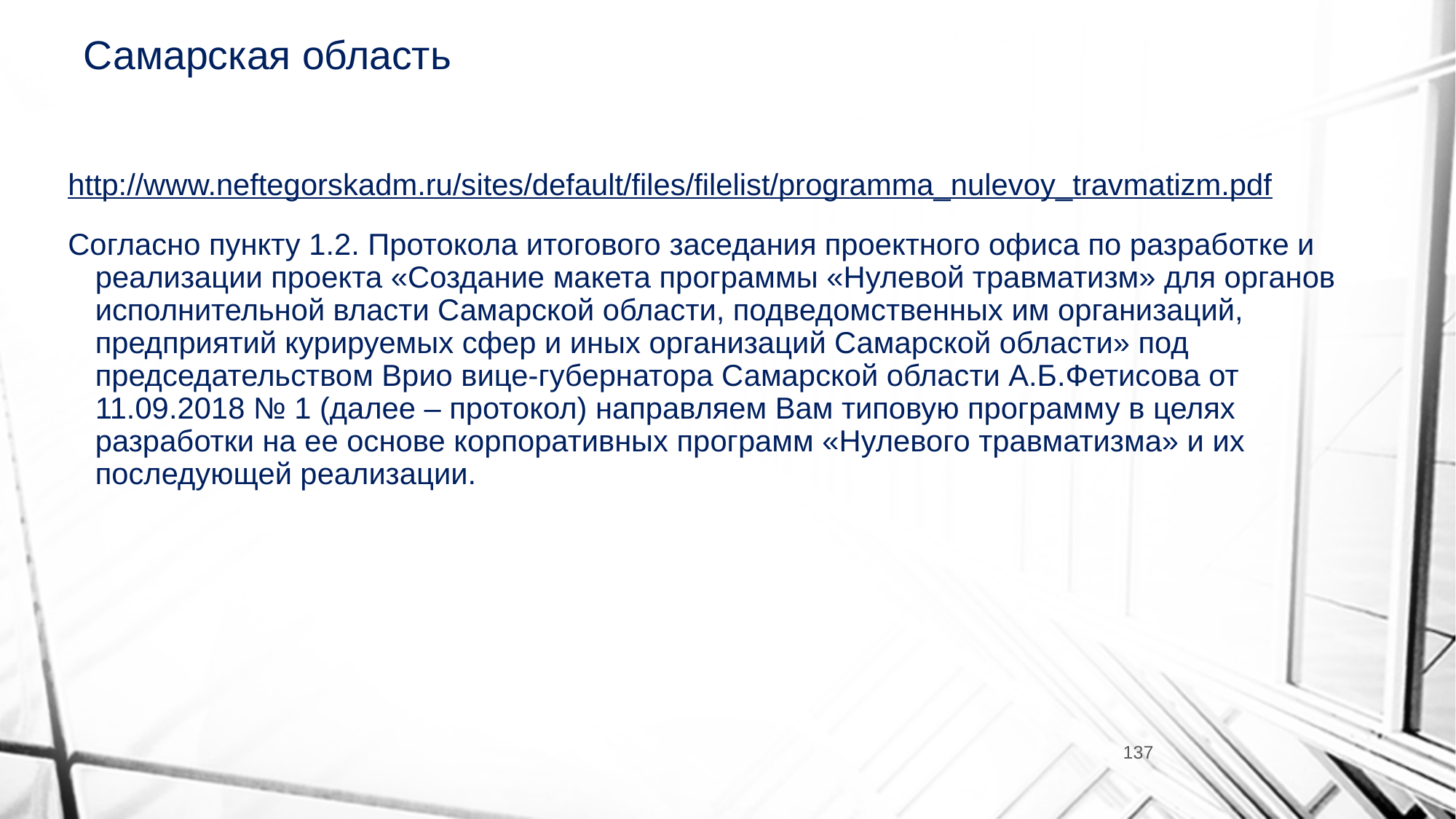

# Самарская область

http://www.neftegorskadm.ru/sites/default/files/filelist/programma_nulevoy_travmatizm.pdf
Согласно пункту 1.2. Протокола итогового заседания проектного офиса по разработке и реализации проекта «Создание макета программы «Нулевой травматизм» для органов исполнительной власти Самарской области, подведомственных им организаций, предприятий курируемых сфер и иных организаций Самарской области» под председательством Врио вице-губернатора Самарской области А.Б.Фетисова от 11.09.2018 № 1 (далее – протокол) направляем Вам типовую программу в целях разработки на ее основе корпоративных программ «Нулевого травматизма» и их последующей реализации.
137